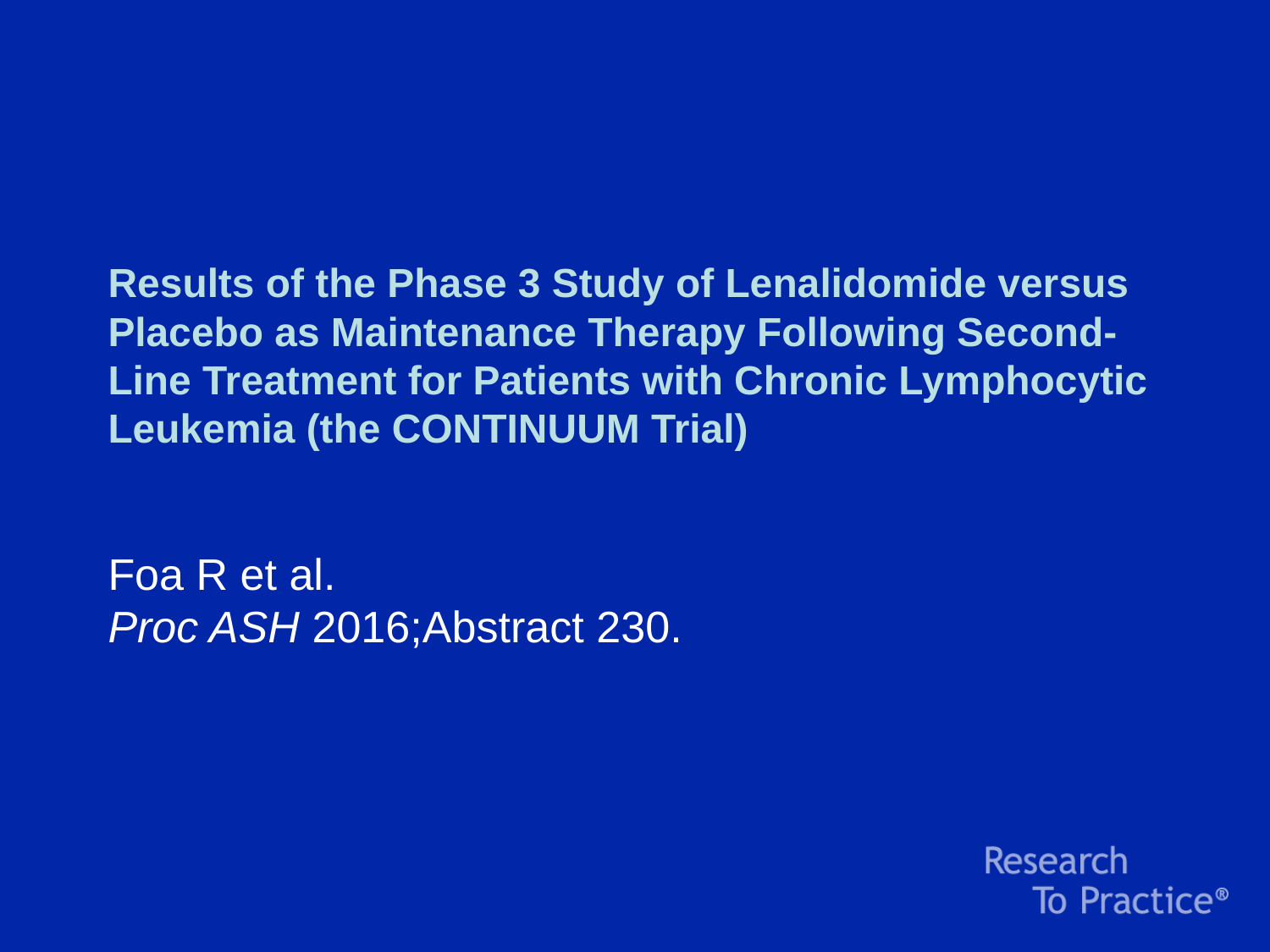

# Results of the Phase 3 Study of Lenalidomide versus Placebo as Maintenance Therapy Following Second-Line Treatment for Patients with Chronic Lymphocytic Leukemia (the CONTINUUM Trial)
Foa R et al.
Proc ASH 2016;Abstract 230.